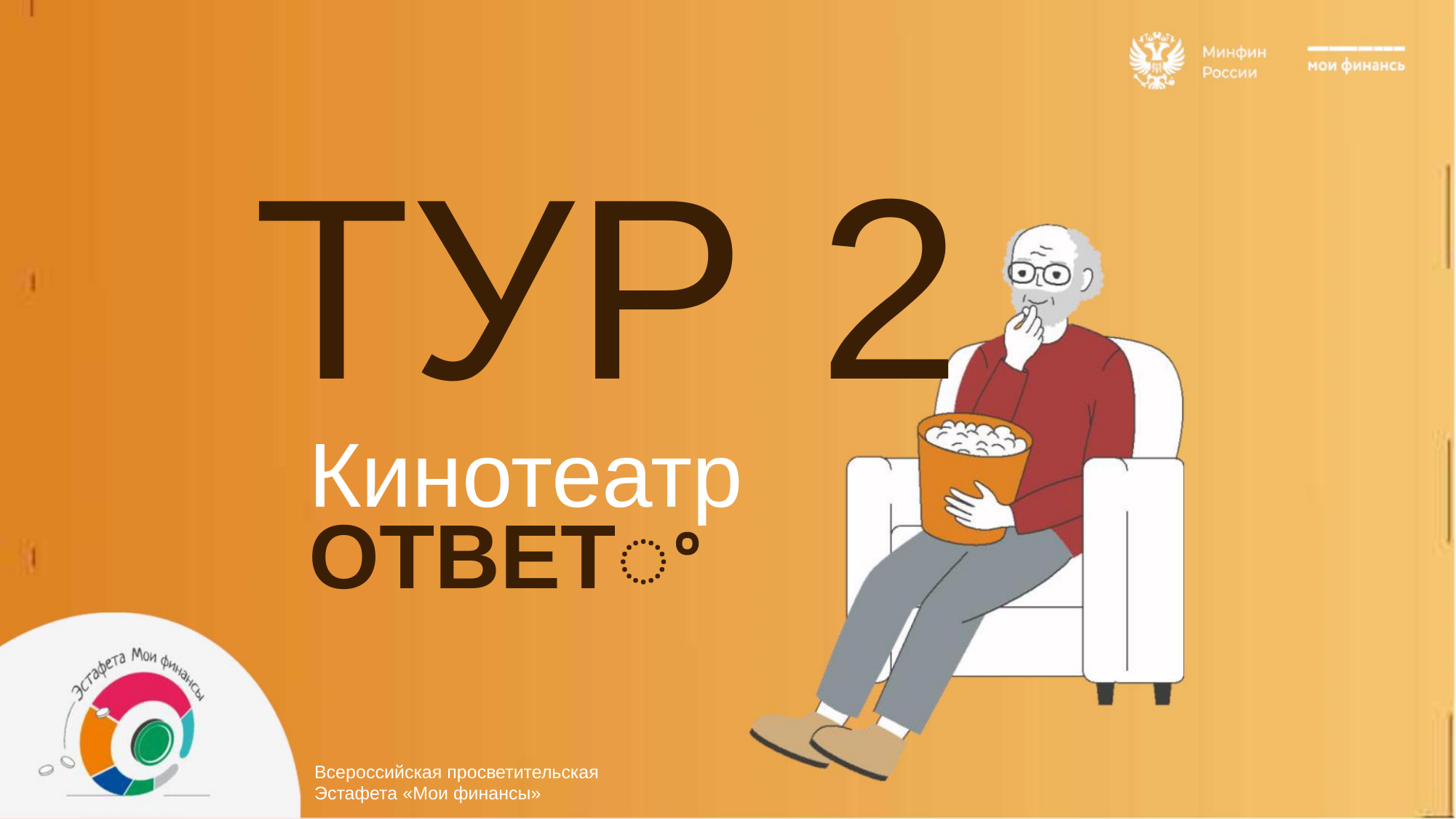

ТУР 2
Кинотеатр
ОТВЕТꢀ
Всероссийская просветительская
Эстафета «Мои финансы»